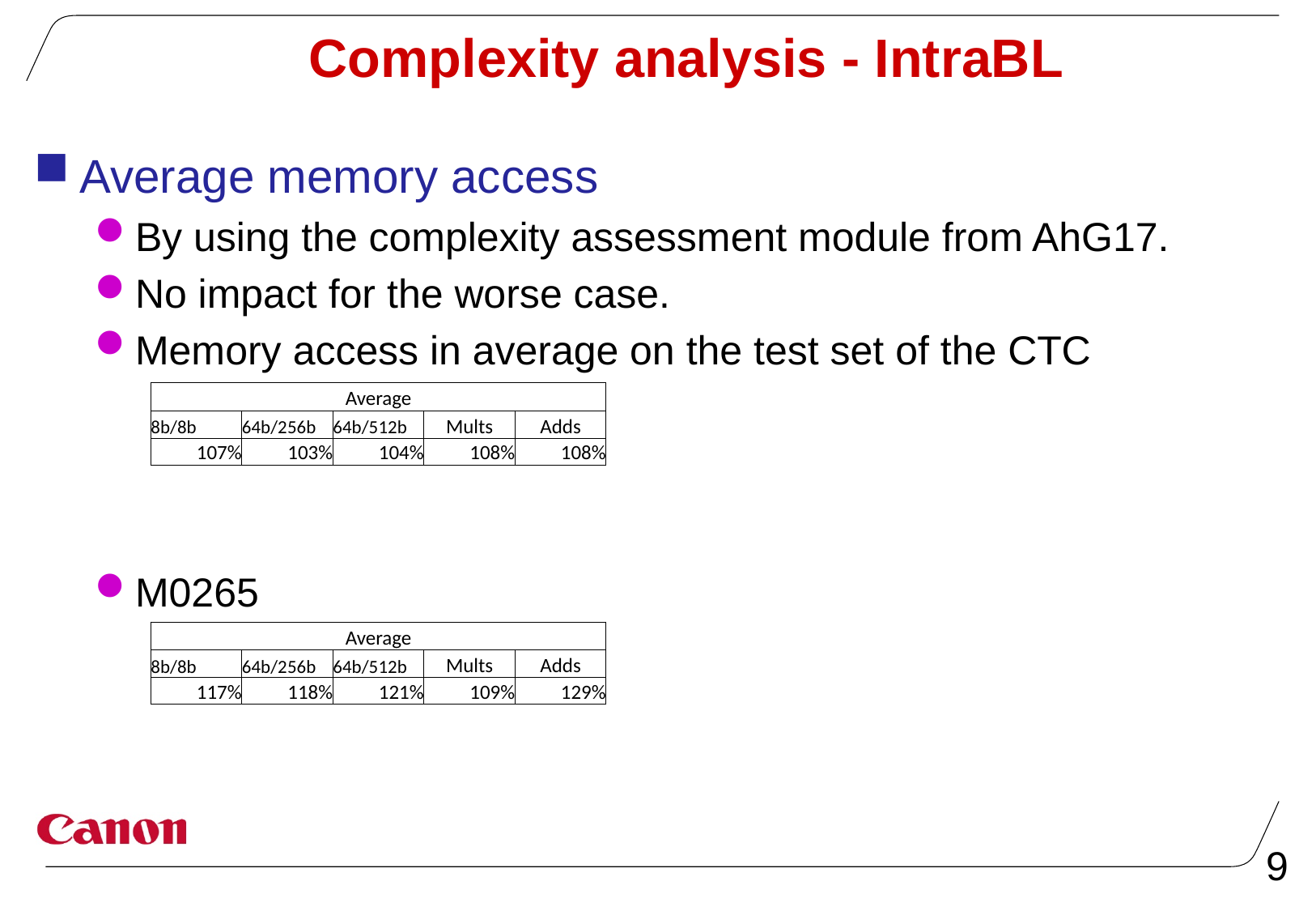

# Complexity analysis - IntraBL
Average memory access
By using the complexity assessment module from AhG17.
No impact for the worse case.
Memory access in average on the test set of the CTC

M0265

| Average |  |  |  |  |
| --- | --- | --- | --- | --- |
| 8b/8b | 64b/256b | 64b/512b | Mults | Adds |
| 107% | 103% | 104% | 108% | 108% |
| Average |  |  |  |  |
| --- | --- | --- | --- | --- |
| 8b/8b | 64b/256b | 64b/512b | Mults | Adds |
| 117% | 118% | 121% | 109% | 129% |
9